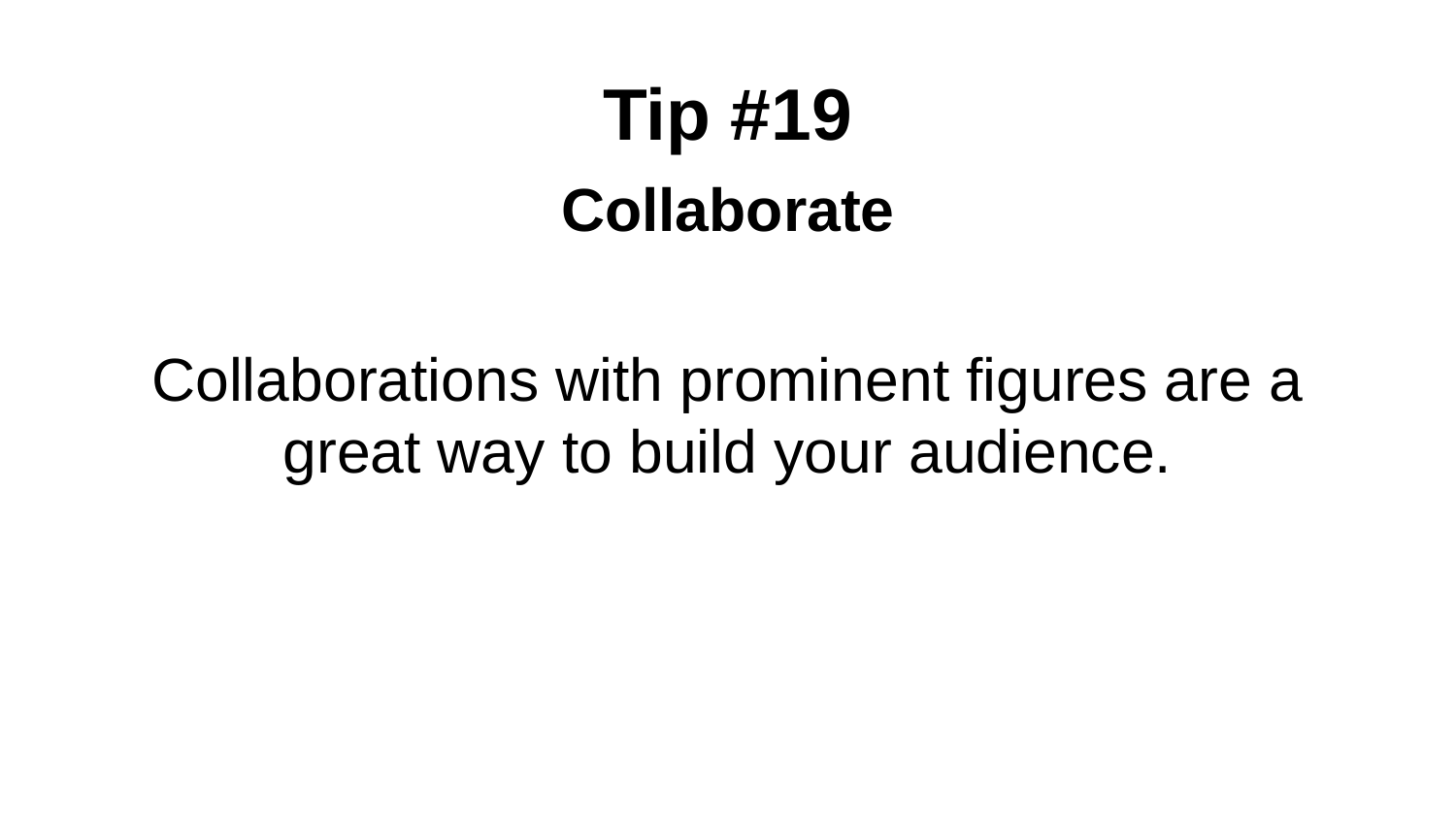

# Tip #19

Collaborate

Collaborations with prominent figures are a great way to build your audience.